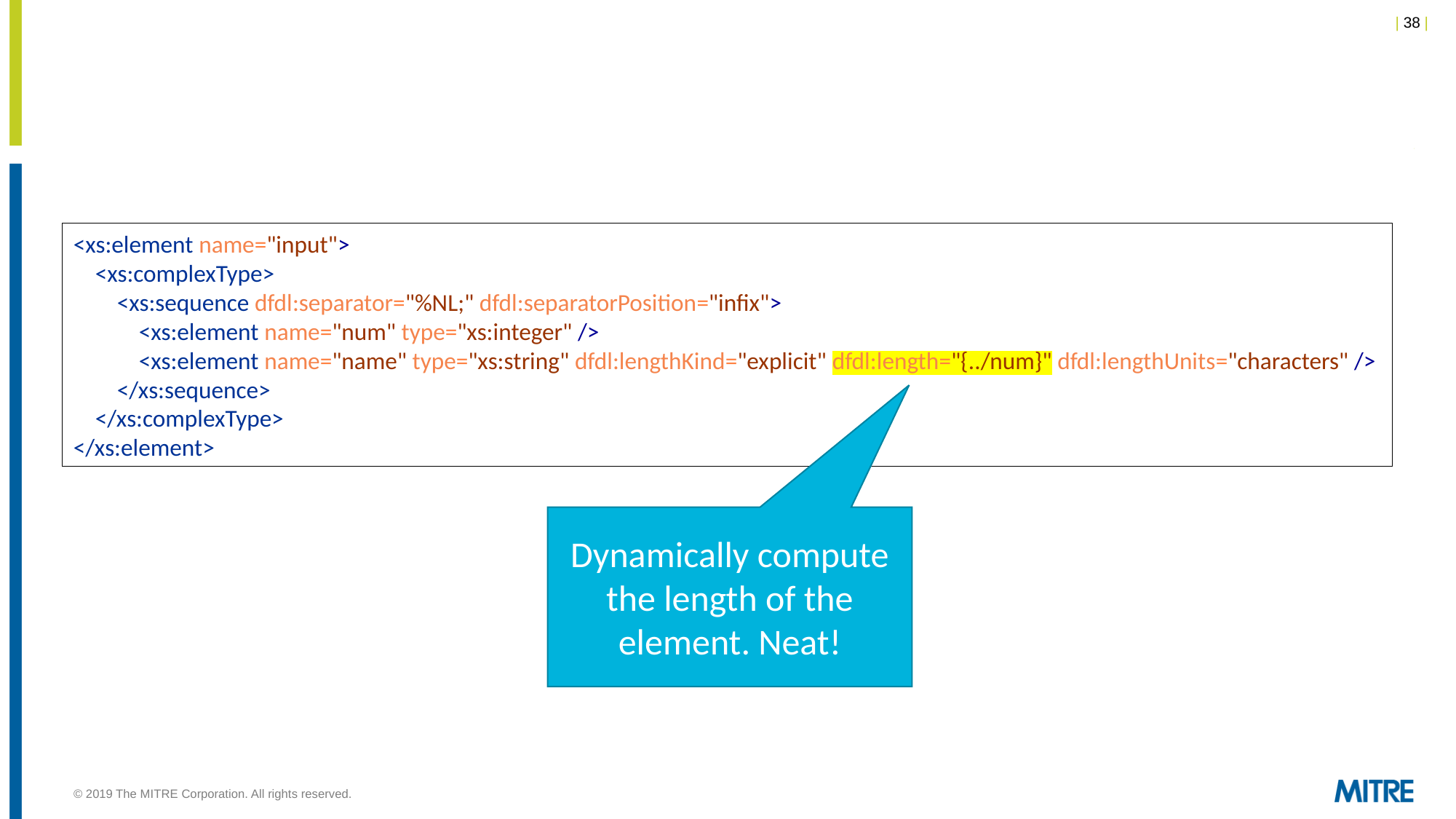

<xs:element name="input">
    <xs:complexType>
        <xs:sequence dfdl:separator="%NL;" dfdl:separatorPosition="infix">
            <xs:element name="num" type="xs:integer" />
            <xs:element name="name" type="xs:string" dfdl:lengthKind="explicit" dfdl:length="{../num}" dfdl:lengthUnits="characters" />
        </xs:sequence>
    </xs:complexType>
</xs:element>
Dynamically compute the length of the element. Neat!
© 2019 The MITRE Corporation. All rights reserved.